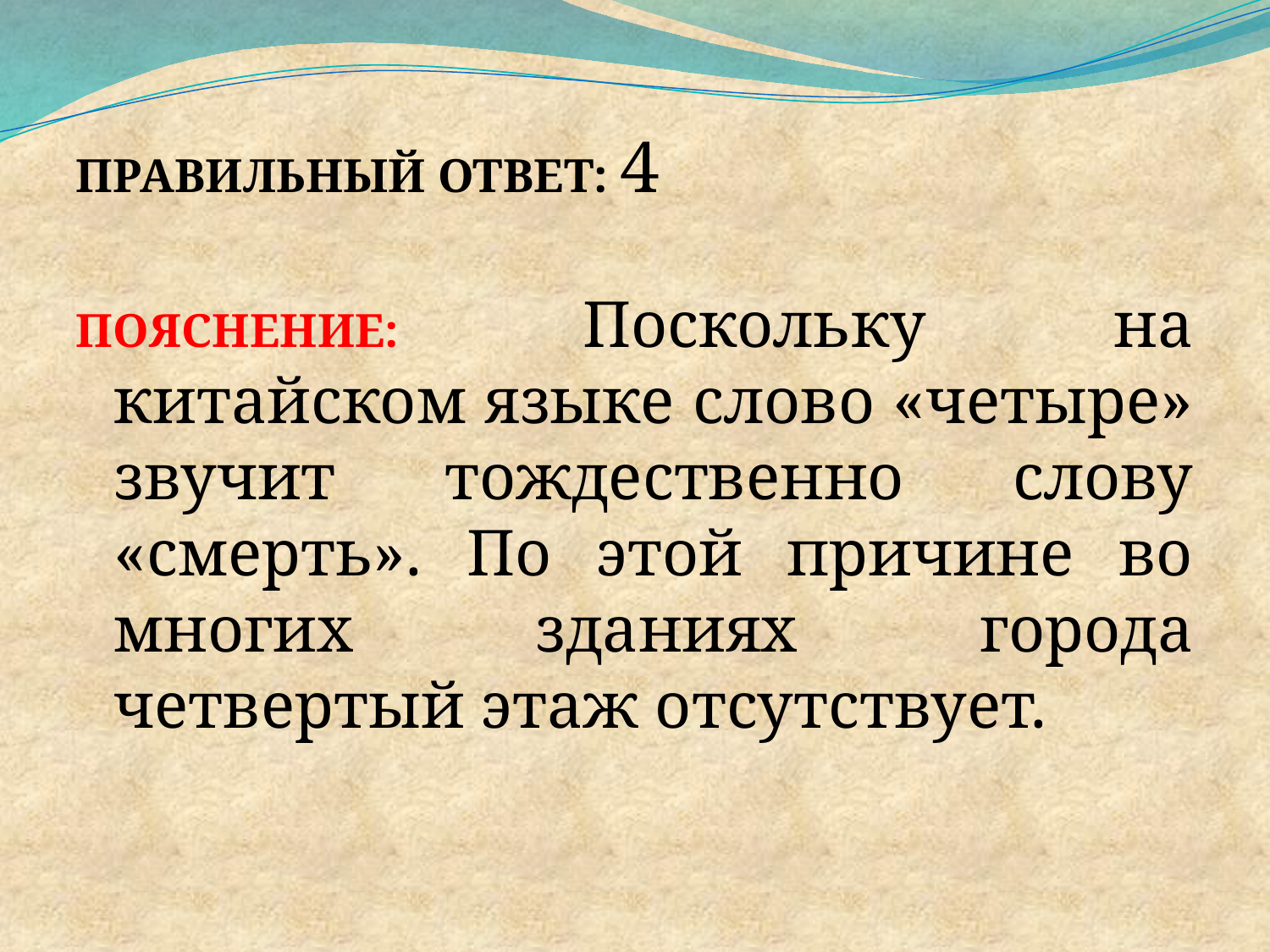

ПРАВИЛЬНЫЙ ОТВЕТ: 4

ПОЯСНЕНИЕ: Поскольку на китайском языке слово «четыре» звучит тождественно слову «смерть». По этой причине во многих зданиях города четвертый этаж отсутствует.